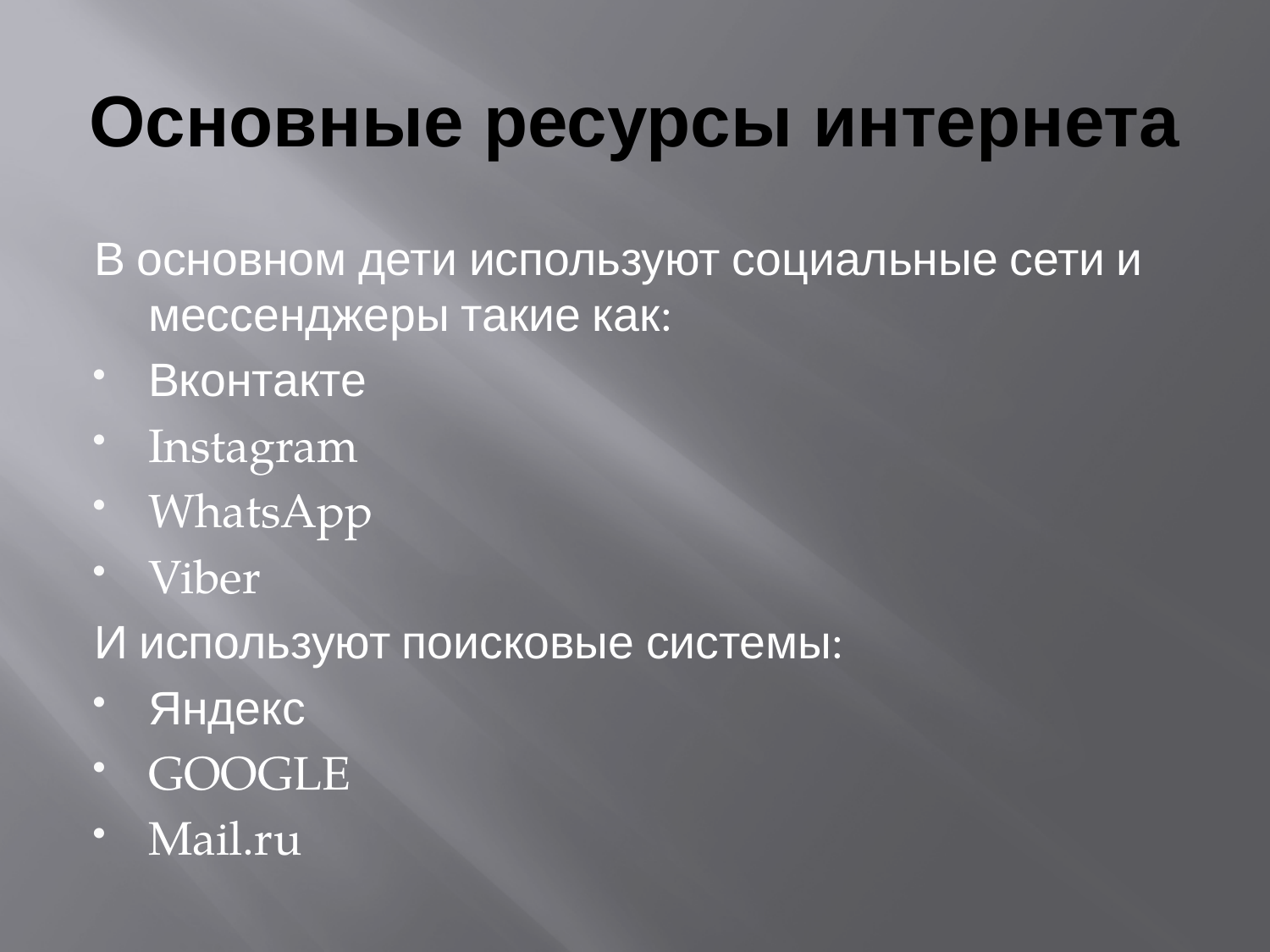

# Основные ресурсы интернета
В основном дети используют социальные сети и мессенджеры такие как:
Вконтакте
Instagram
WhatsApp
Viber
И используют поисковые системы:
Яндекс
GOOGLE
Mail.ru